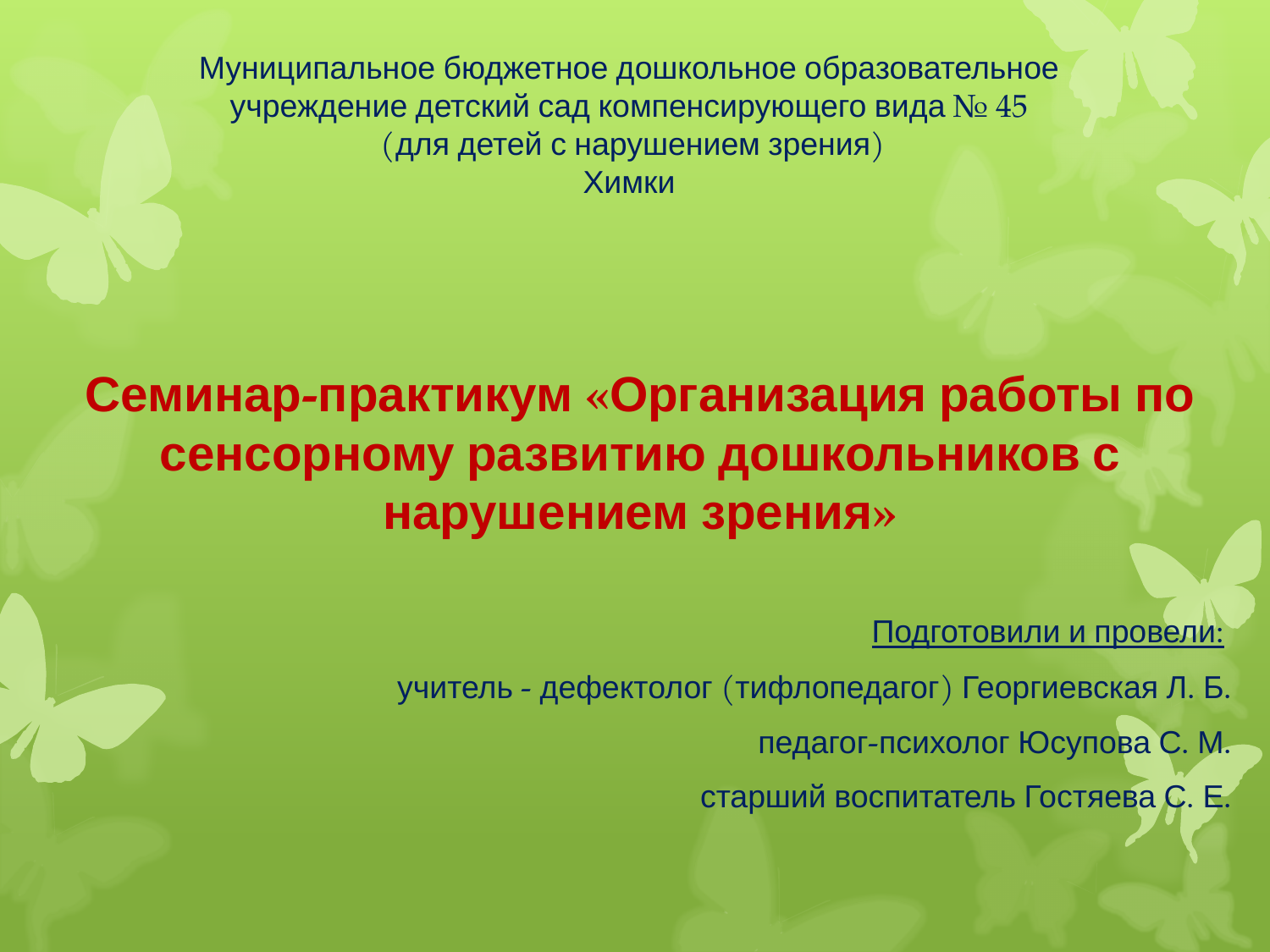

# Муниципальное бюджетное дошкольное образовательное учреждение детский сад компенсирующего вида № 45 (для детей с нарушением зрения) Химки

Семинар-практикум «Организация работы по сенсорному развитию дошкольников с нарушением зрения»

Подготовили и провели:
учитель - дефектолог (тифлопедагог) Георгиевская Л. Б.
педагог-психолог Юсупова С. М.
старший воспитатель Гостяева С. Е.